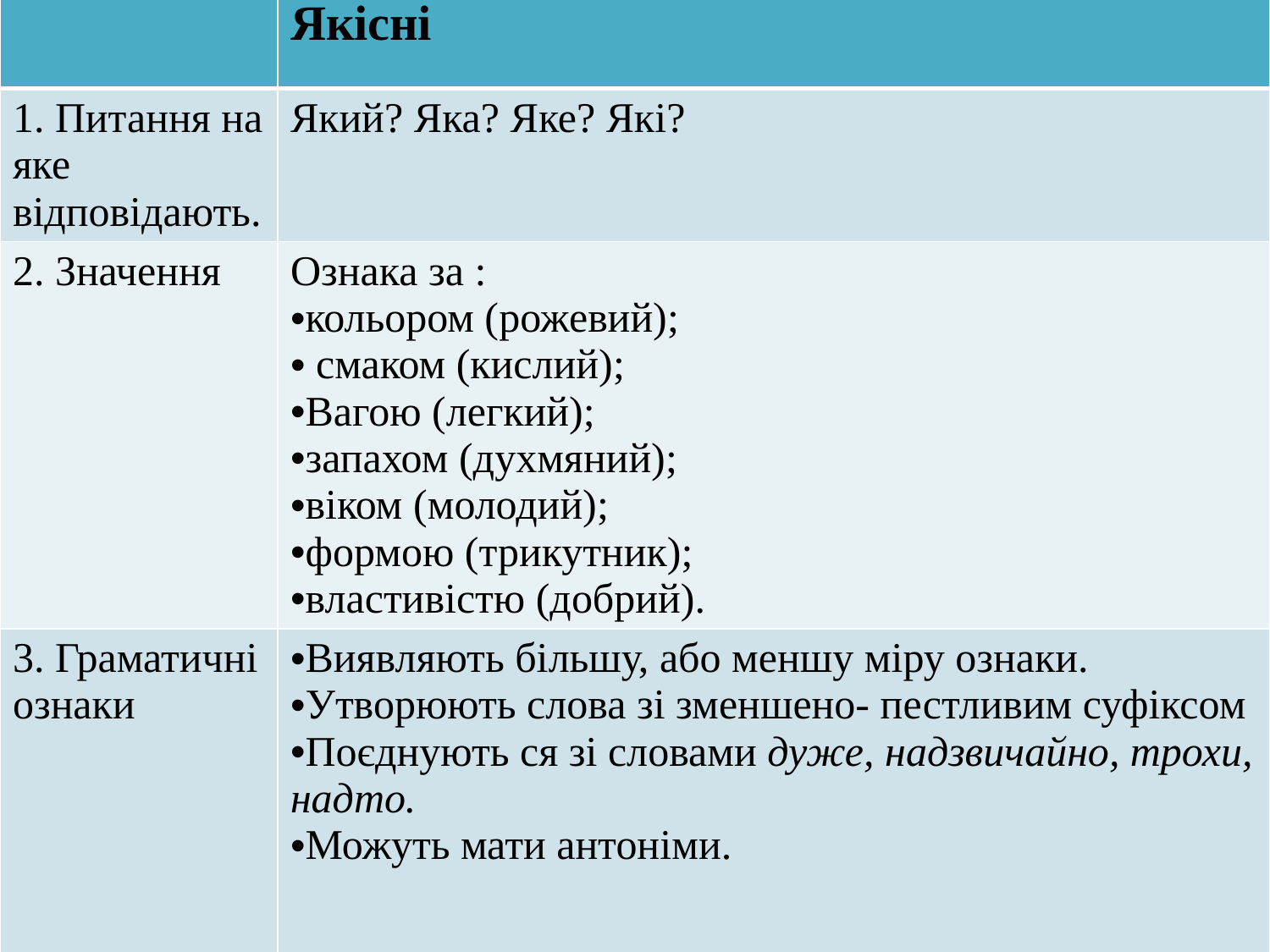

|  | Якісні |
| --- | --- |
| 1. Питання на яке відповідають. | Який? Яка? Яке? Які? |
| 2. Значення | Ознака за : кольором (рожевий); смаком (кислий); Вагою (легкий); запахом (духмяний); віком (молодий); формою (трикутник); властивістю (добрий). |
| 3. Граматичні ознаки | Виявляють більшу, або меншу міру ознаки. Утворюють слова зі зменшено- пестливим суфіксом Поєднують ся зі словами дуже, надзвичайно, трохи, надто. Можуть мати антоніми. |